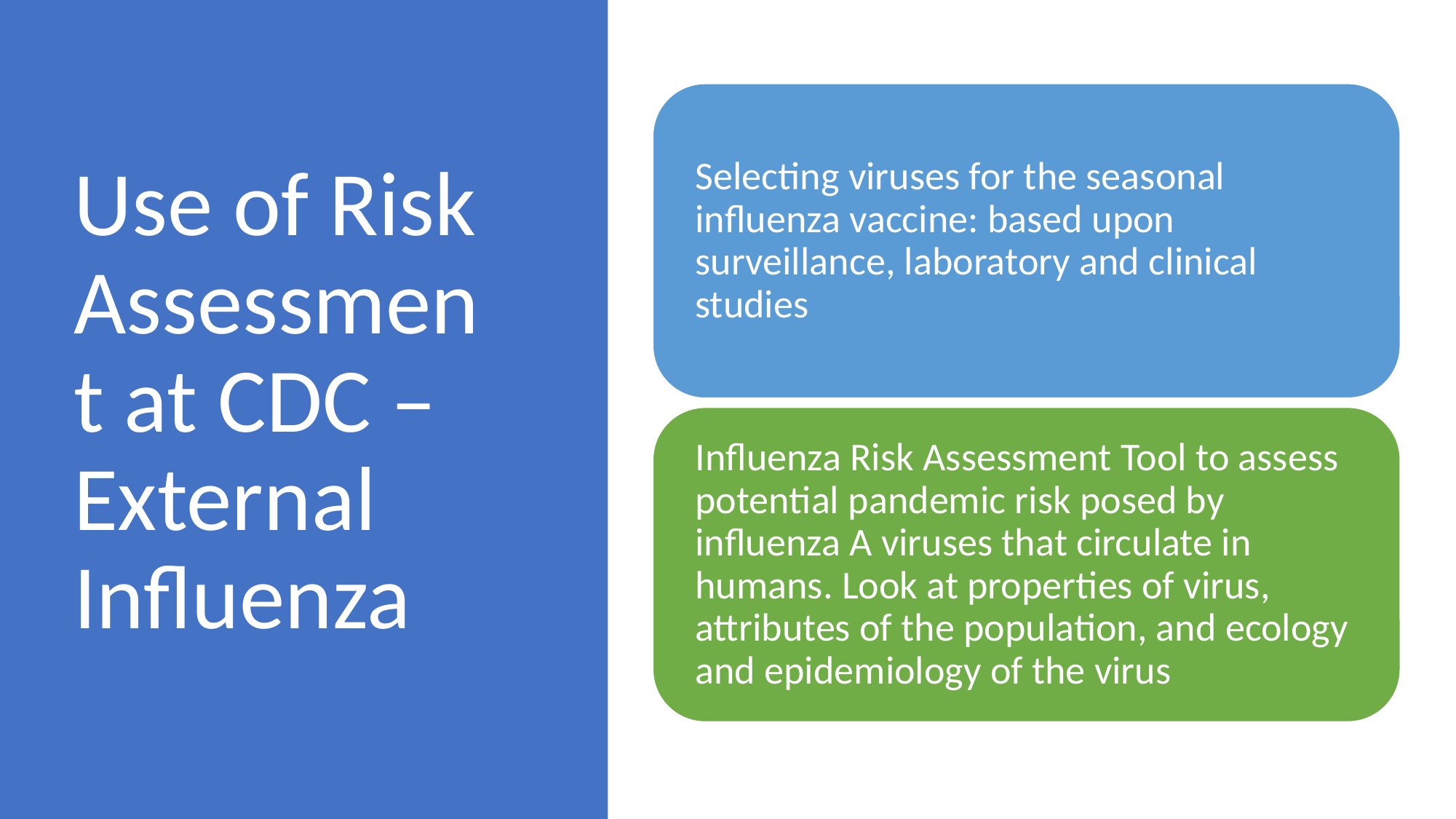

# Use of Risk Assessment at CDC – External Influenza
Selecting viruses for the seasonal influenza vaccine: based upon surveillance, laboratory and clinical studies
Influenza Risk Assessment Tool to assess potential pandemic risk posed by influenza A viruses that circulate in humans. Look at properties of virus, attributes of the population, and ecology and epidemiology of the virus